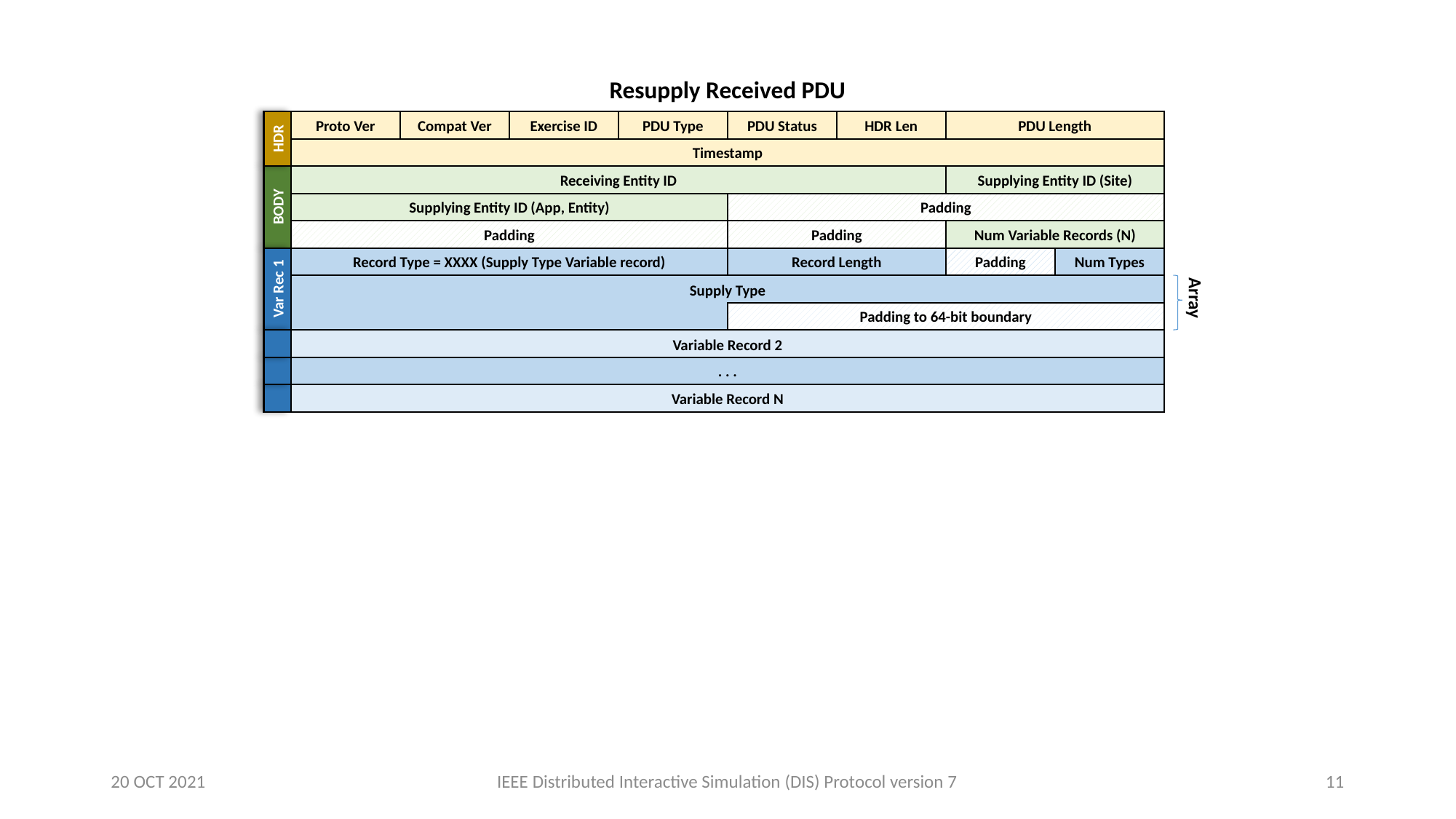

Resupply Received PDU
Proto Ver
Compat Ver
Exercise ID
PDU Type
PDU Status
HDR Len
PDU Length
HDR
Timestamp
Receiving Entity ID
Supplying Entity ID (Site)
BODY
Supplying Entity ID (App, Entity)
Padding
Padding
Padding
Num Variable Records (N)
Record Type = XXXX (Supply Type Variable record)
Record Length
Padding
Num Types
Var Rec 1
Supply Type

Array
Padding to 64-bit boundary

Variable Record 2

. . .

Variable Record N
20 OCT 2021
IEEE Distributed Interactive Simulation (DIS) Protocol version 7
11